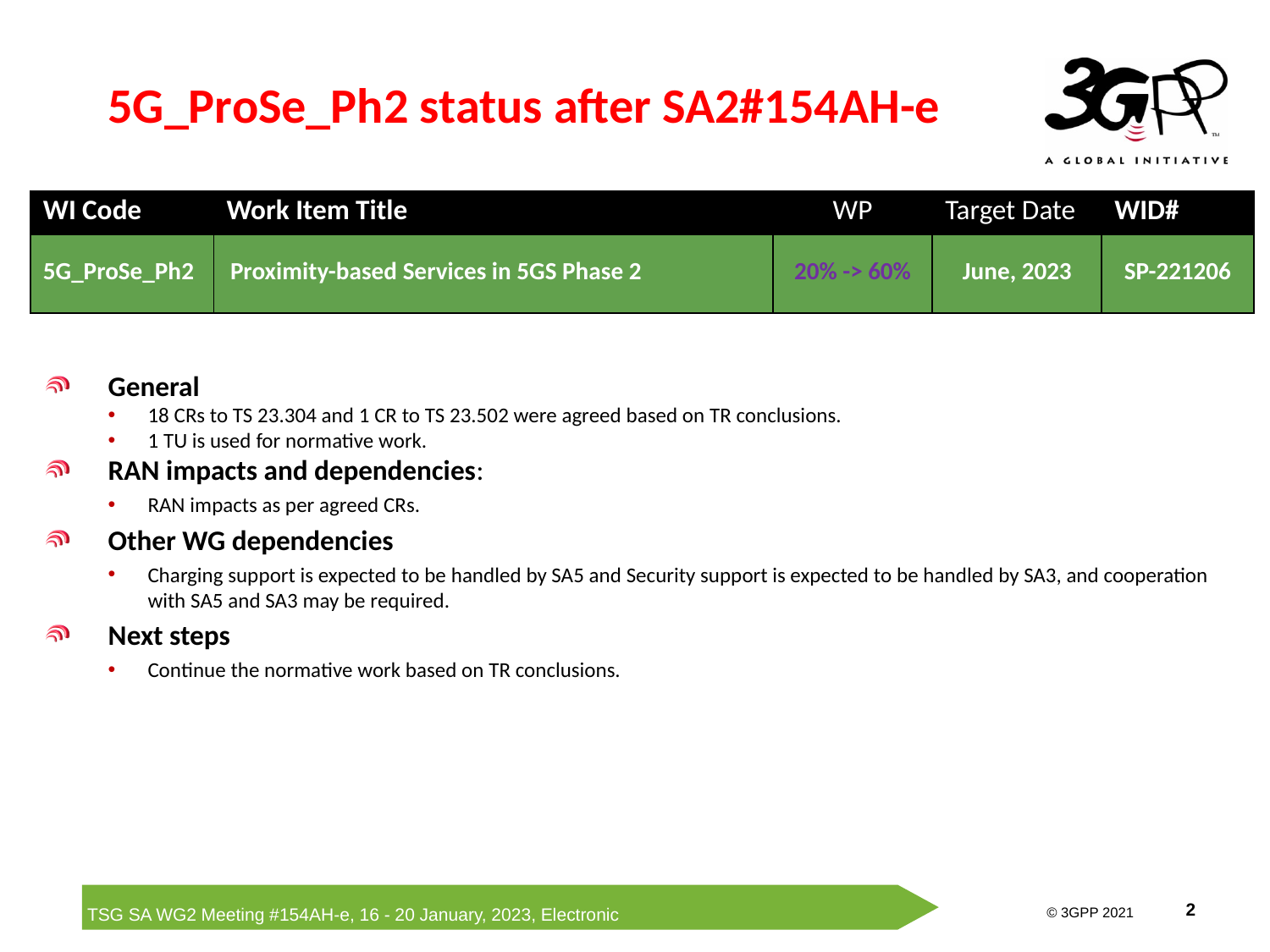

# 5G_ProSe_Ph2 status after SA2#154AH-e
| WI Code | Work Item Title | WP | Target Date | WID# |
| --- | --- | --- | --- | --- |
| 5G\_ProSe\_Ph2 | Proximity-based Services in 5GS Phase 2 | 20% -> 60% | June, 2023 | SP-221206 |
General
18 CRs to TS 23.304 and 1 CR to TS 23.502 were agreed based on TR conclusions.
1 TU is used for normative work.
RAN impacts and dependencies:
RAN impacts as per agreed CRs.
Other WG dependencies
Charging support is expected to be handled by SA5 and Security support is expected to be handled by SA3, and cooperation with SA5 and SA3 may be required.
Next steps
Continue the normative work based on TR conclusions.